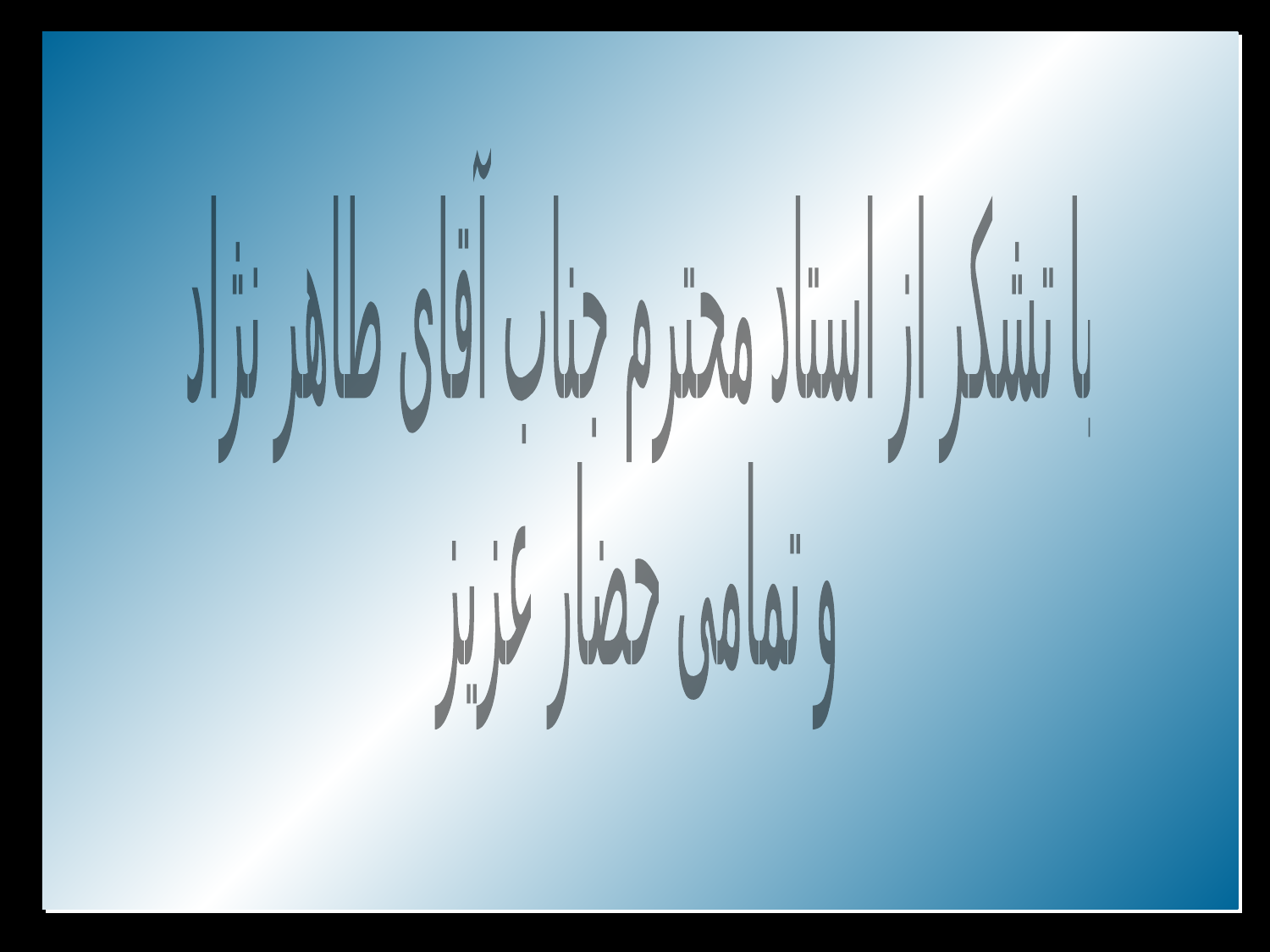

با تشکر از استاد محترم جناب آقای طاهر نژاد
و تمامی حضار عزیز